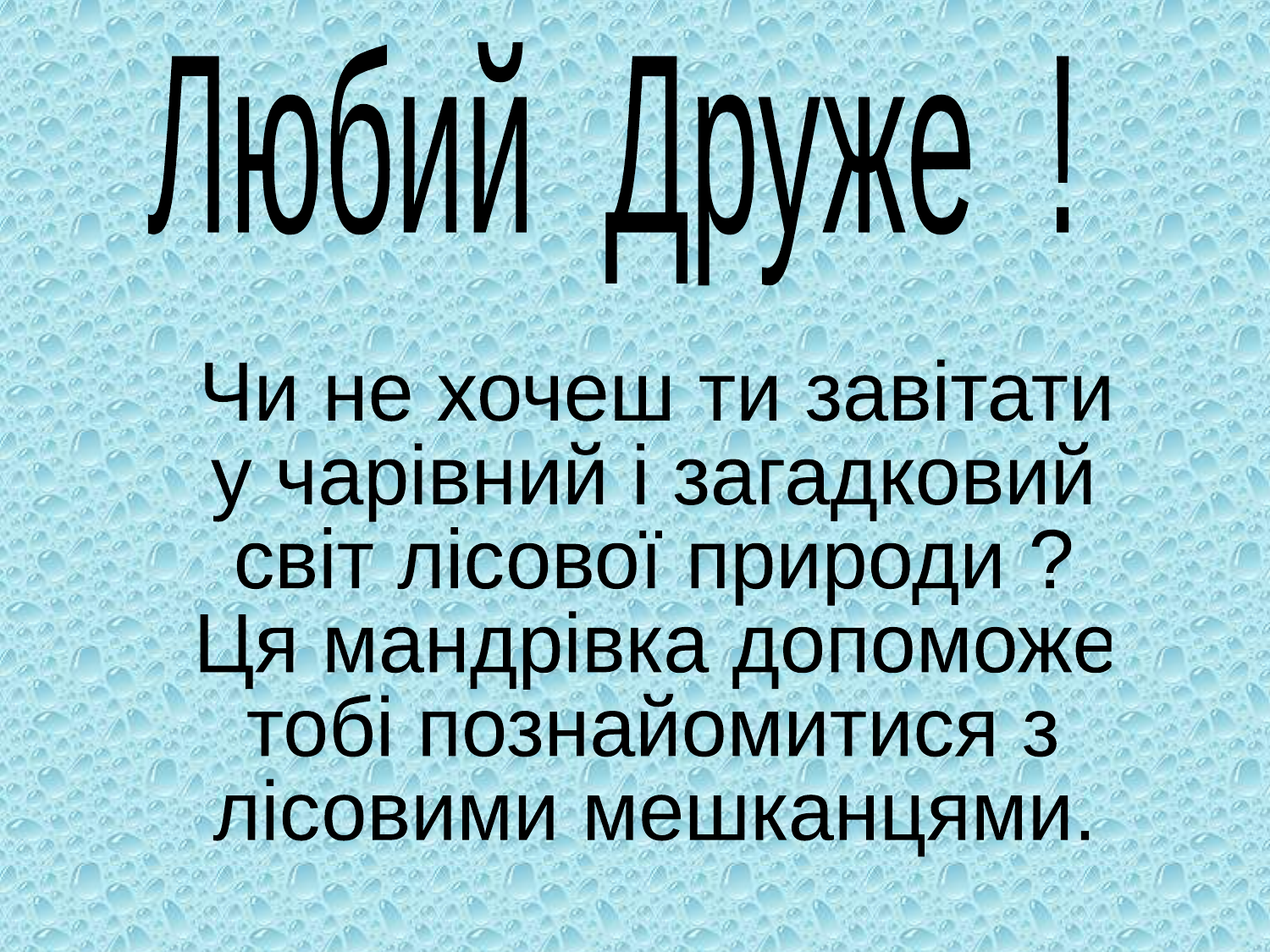

Любий  Друже  !
Чи не хочеш ти завітати
у чарівний і загадковий
світ лісової природи ?
Ця мандрівка допоможе
тобі познайомитися з
лісовими мешканцями.